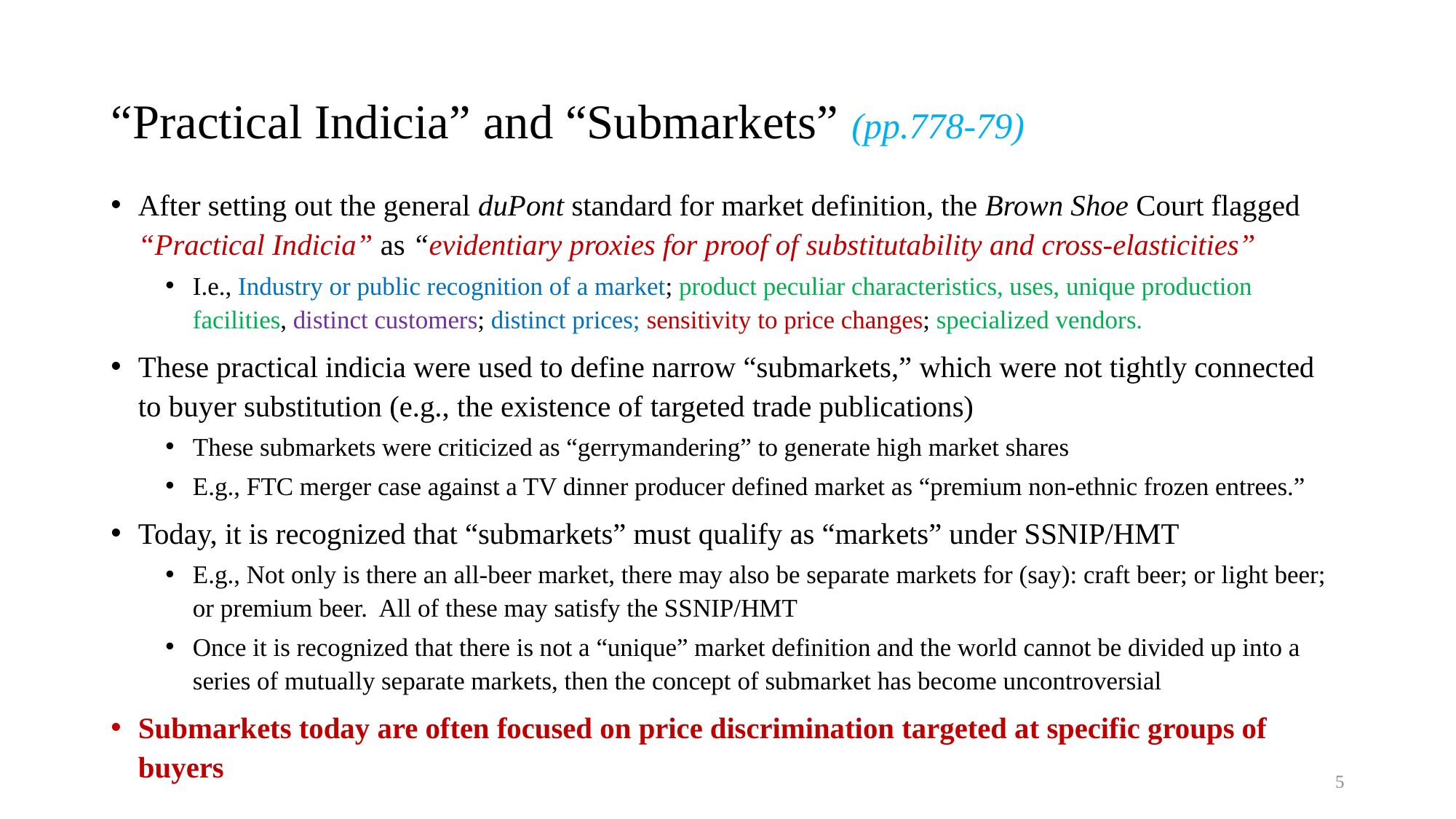

# “Practical Indicia” and “Submarkets” (pp.778-79)
After setting out the general duPont standard for market definition, the Brown Shoe Court flagged “Practical Indicia” as “evidentiary proxies for proof of substitutability and cross-elasticities”
I.e., Industry or public recognition of a market; product peculiar characteristics, uses, unique production facilities, distinct customers; distinct prices; sensitivity to price changes; specialized vendors.
These practical indicia were used to define narrow “submarkets,” which were not tightly connected to buyer substitution (e.g., the existence of targeted trade publications)
These submarkets were criticized as “gerrymandering” to generate high market shares
E.g., FTC merger case against a TV dinner producer defined market as “premium non-ethnic frozen entrees.”
Today, it is recognized that “submarkets” must qualify as “markets” under SSNIP/HMT
E.g., Not only is there an all-beer market, there may also be separate markets for (say): craft beer; or light beer; or premium beer.  All of these may satisfy the SSNIP/HMT
Once it is recognized that there is not a “unique” market definition and the world cannot be divided up into a series of mutually separate markets, then the concept of submarket has become uncontroversial
Submarkets today are often focused on price discrimination targeted at specific groups of buyers

5